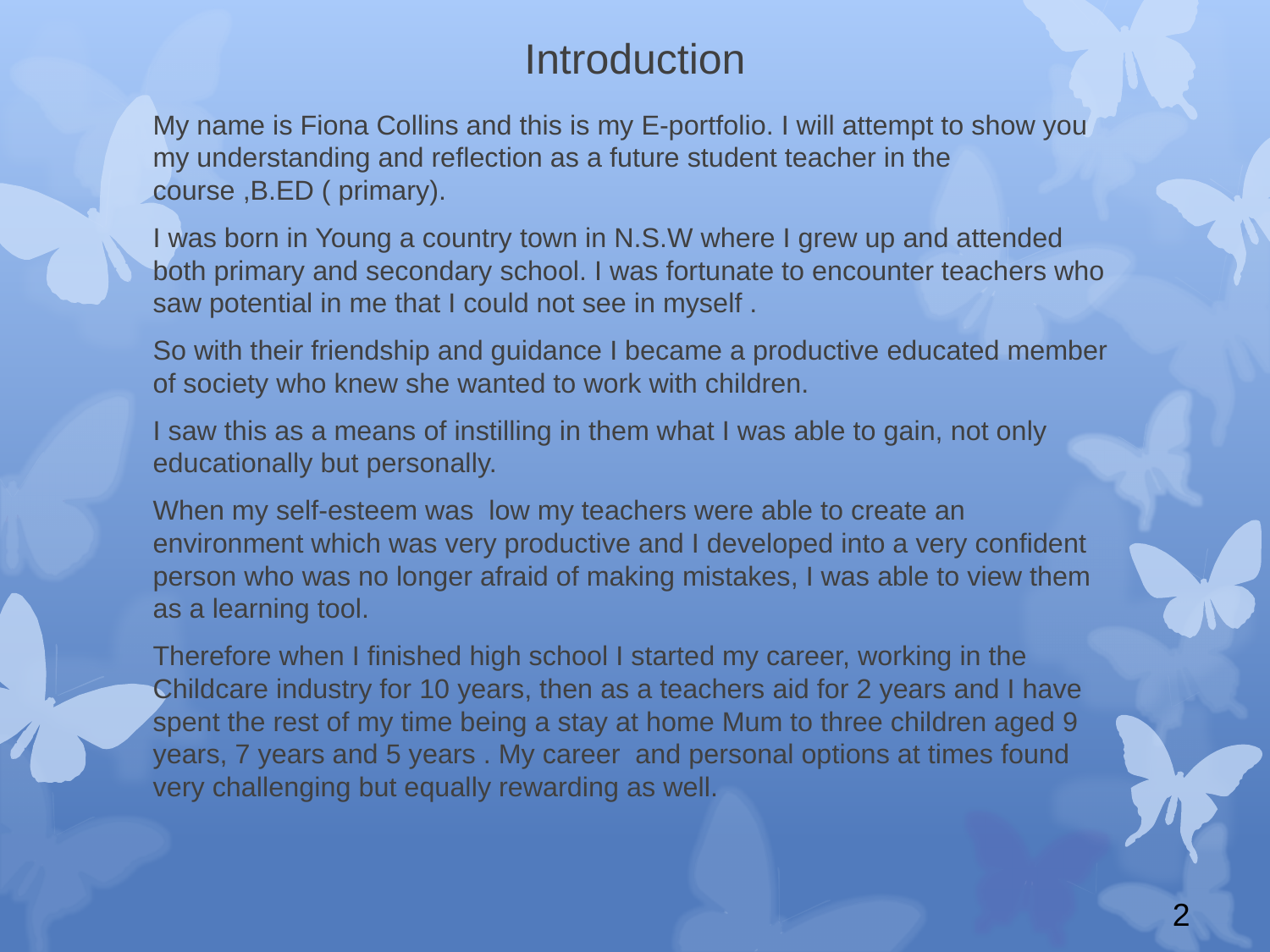

# Introduction
My name is Fiona Collins and this is my E-portfolio. I will attempt to show you my understanding and reflection as a future student teacher in the course ,B.ED ( primary).
I was born in Young a country town in N.S.W where I grew up and attended both primary and secondary school. I was fortunate to encounter teachers who saw potential in me that I could not see in myself .
So with their friendship and guidance I became a productive educated member of society who knew she wanted to work with children.
I saw this as a means of instilling in them what I was able to gain, not only educationally but personally.
When my self-esteem was  low my teachers were able to create an environment which was very productive and I developed into a very confident person who was no longer afraid of making mistakes, I was able to view them as a learning tool.
Therefore when I finished high school I started my career, working in the Childcare industry for 10 years, then as a teachers aid for 2 years and I have spent the rest of my time being a stay at home Mum to three children aged 9 years, 7 years and 5 years . My career  and personal options at times found very challenging but equally rewarding as well.
2